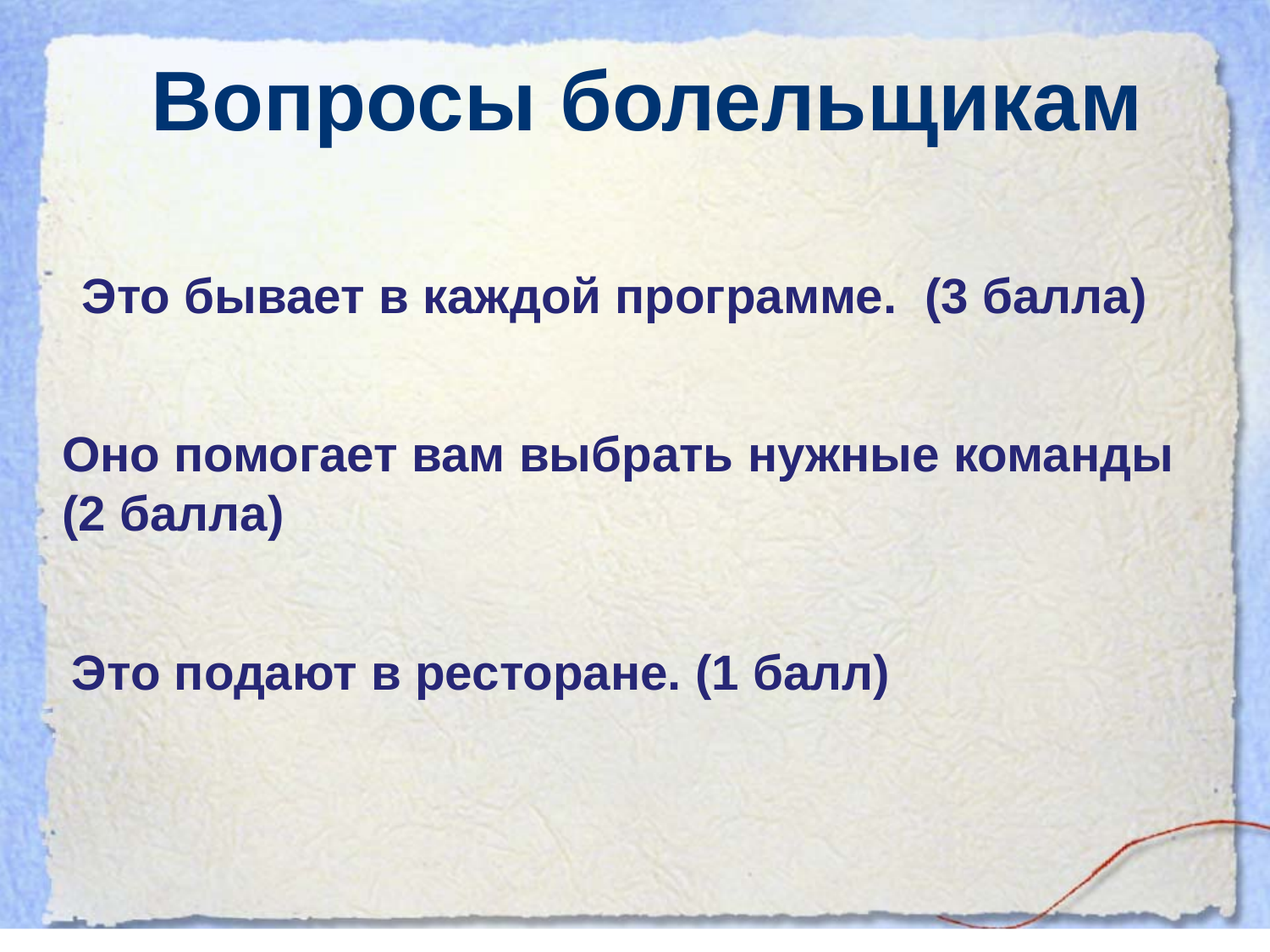

Вопросы болельщикам
Это бывает в каждой программе.  (3 балла)
Оно помогает вам выбрать нужные команды (2 балла)
Это подают в ресторане. (1 балл)